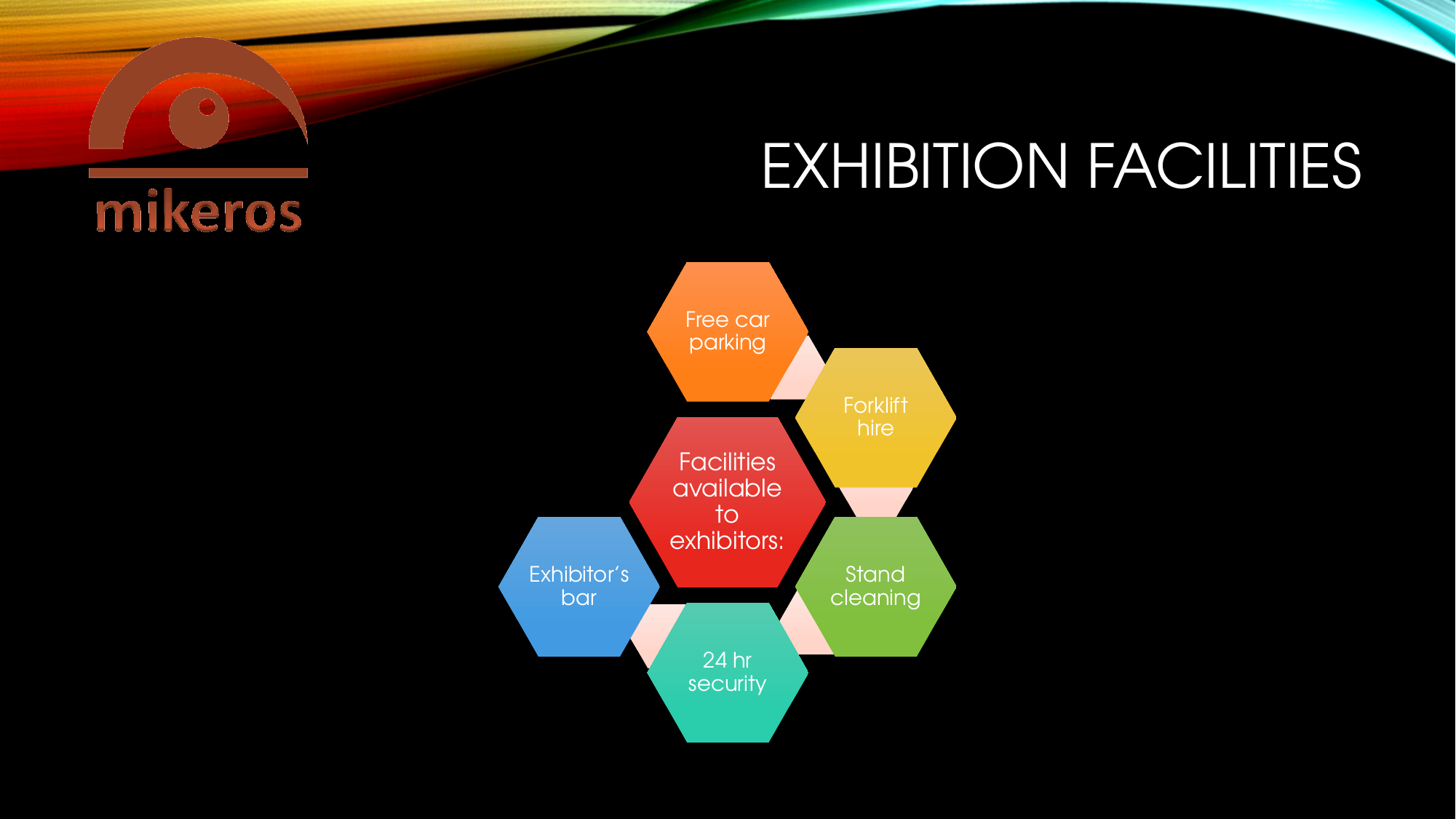

# Exhibition Facilities
Facilities available to exhibitors:
Free car parking
Forklift hire
Stand cleaning
24 hr security
Exhibitor’s bar